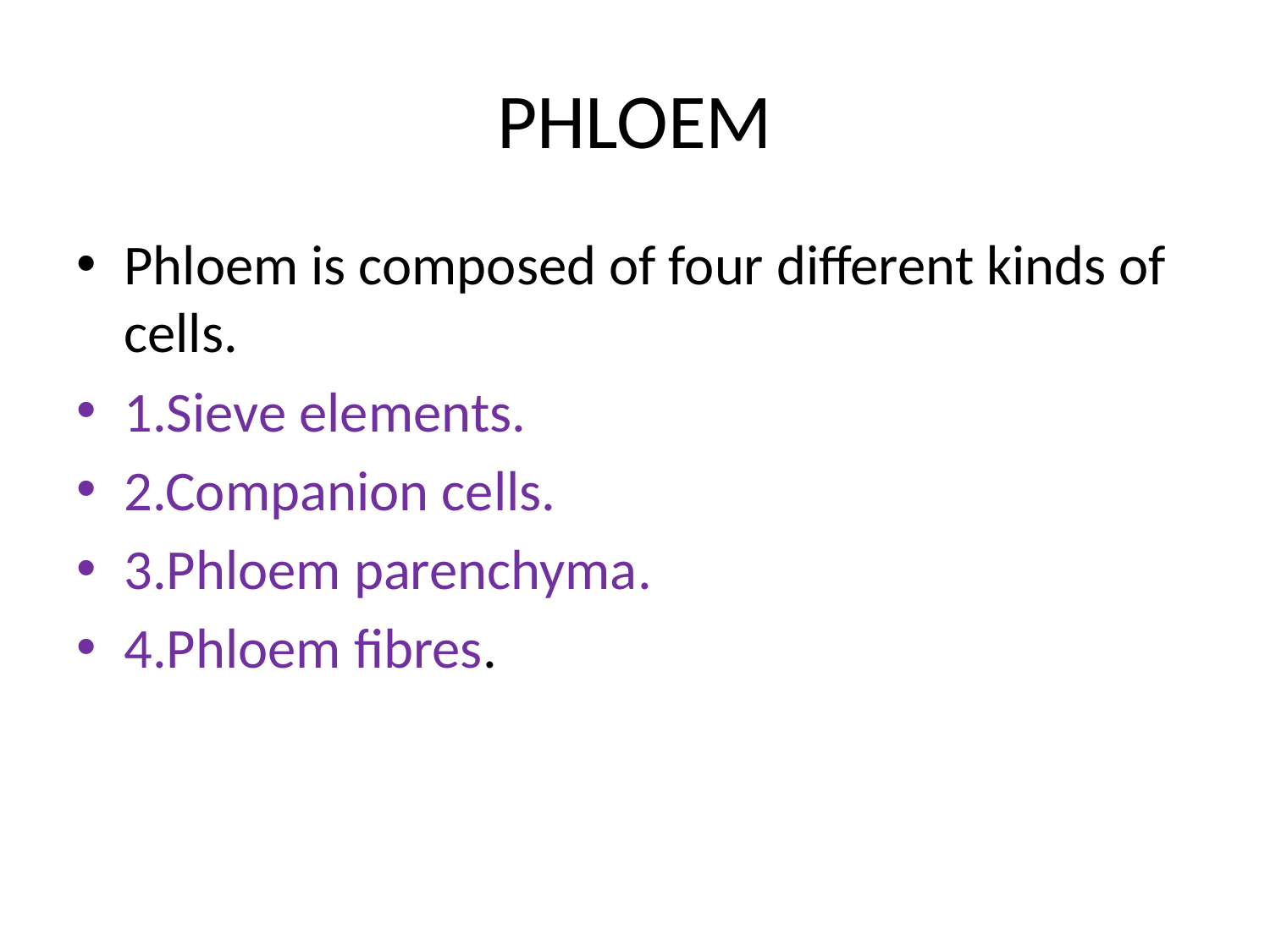

# PHLOEM
Phloem is composed of four different kinds of cells.
1.Sieve elements.
2.Companion cells.
3.Phloem parenchyma.
4.Phloem fibres.